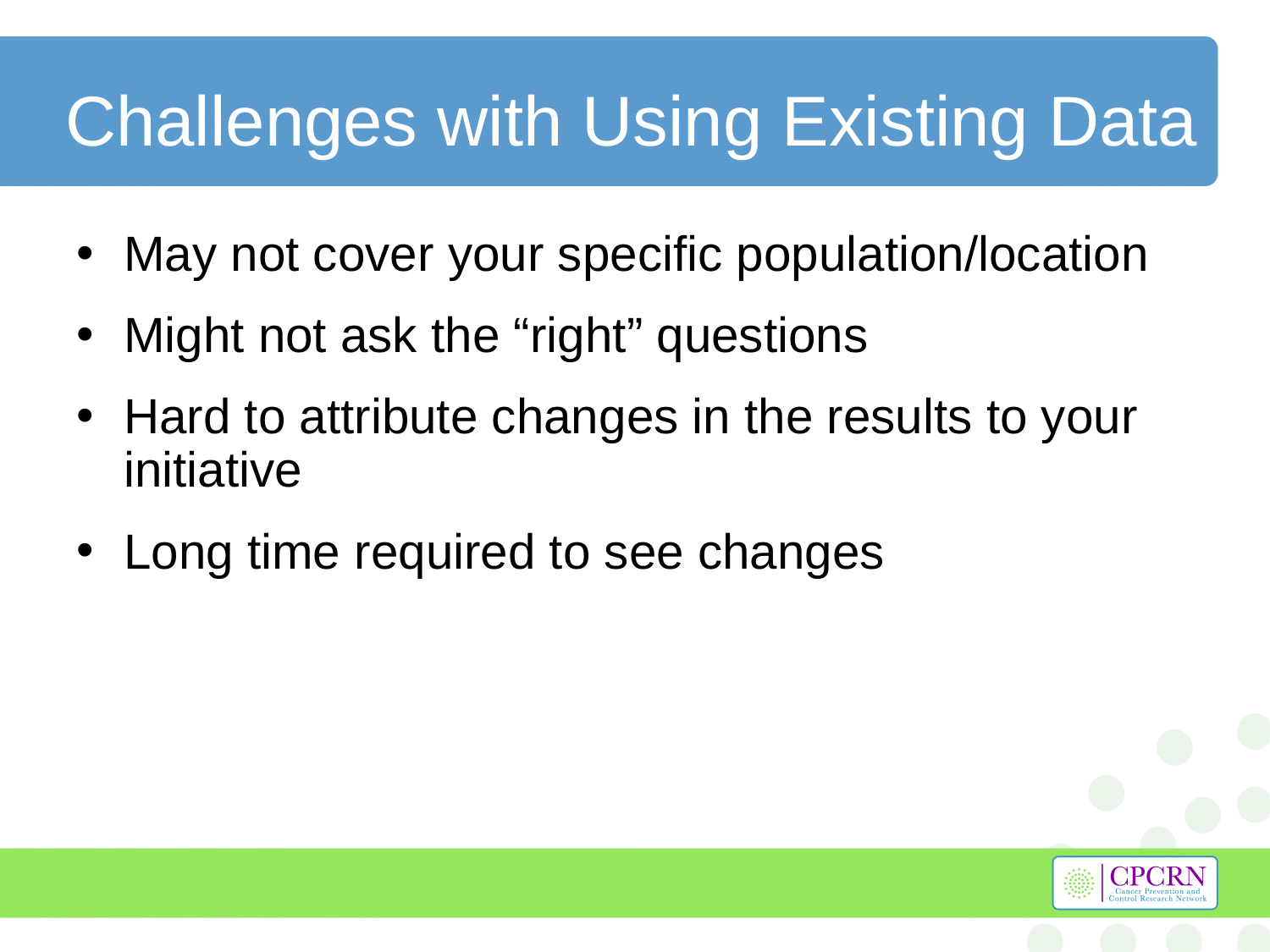

# Challenges with Using Existing Data
May not cover your specific population/location
Might not ask the “right” questions
Hard to attribute changes in the results to your initiative
Long time required to see changes